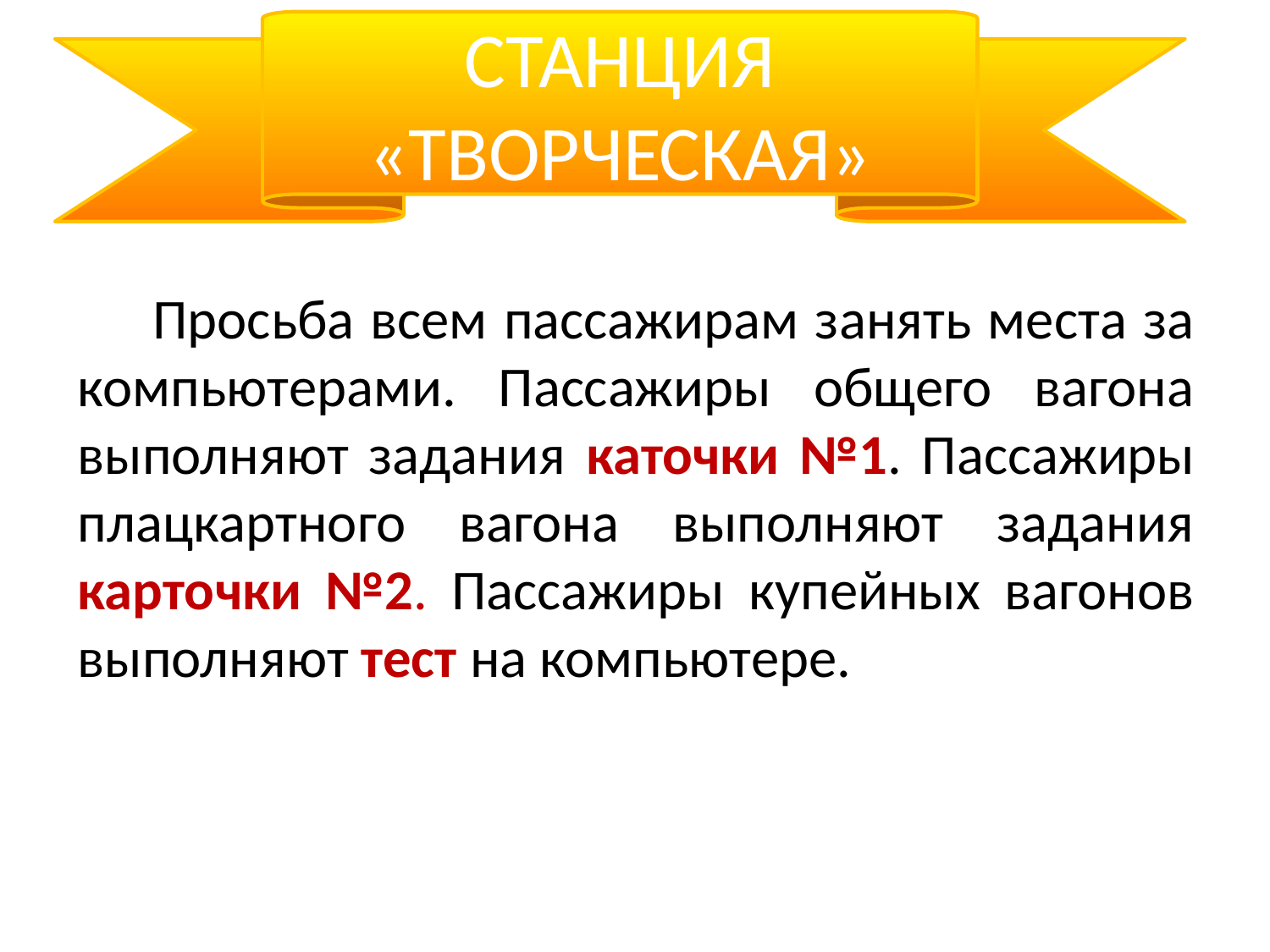

СТАНЦИЯ «ТВОРЧЕСКАЯ»
Просьба всем пассажирам занять места за компьютерами. Пассажиры общего вагона выполняют задания каточки №1. Пассажиры плацкартного вагона выполняют задания карточки №2. Пассажиры купейных вагонов выполняют тест на компьютере.